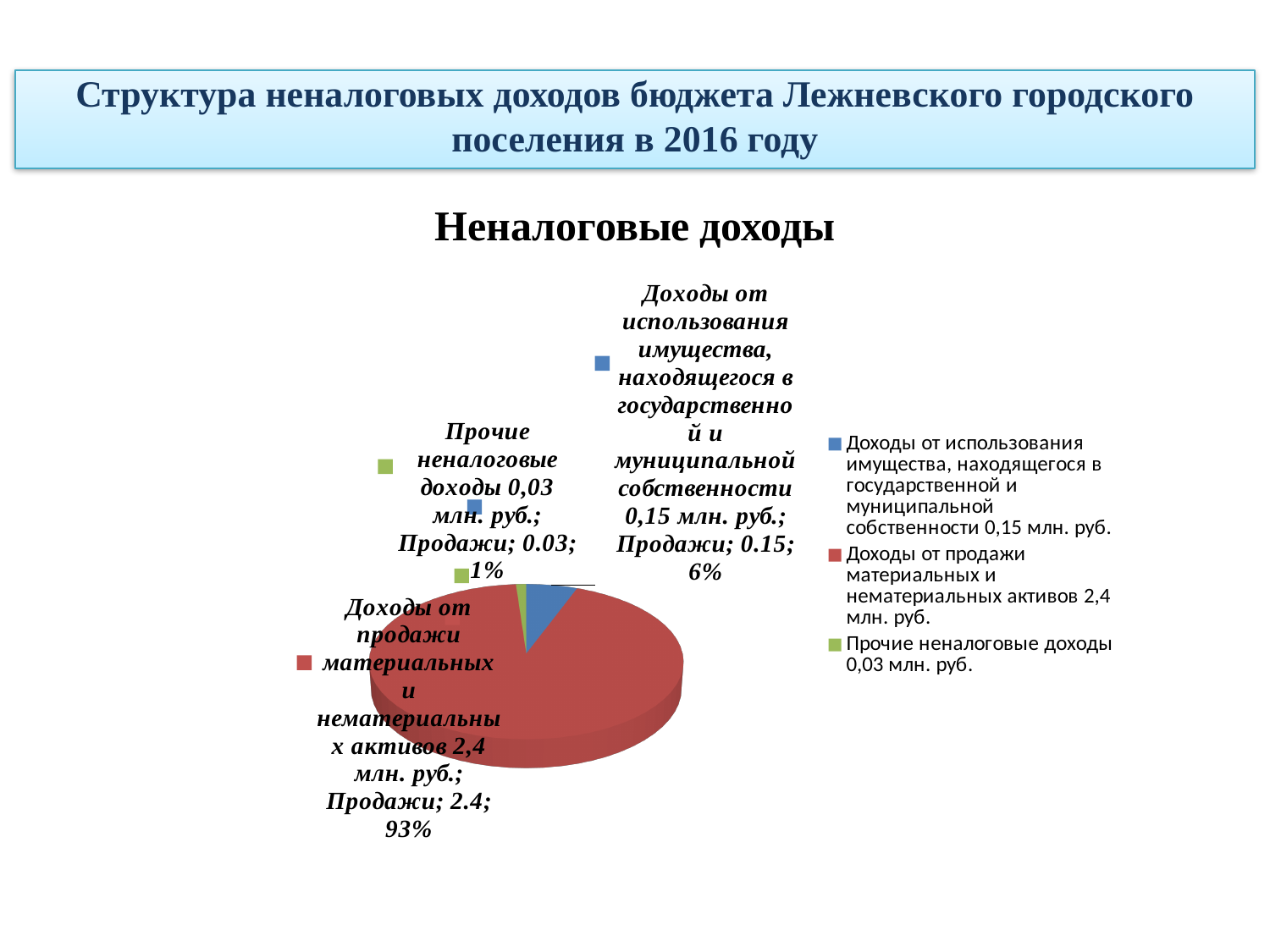

Структура неналоговых доходов бюджета Лежневского городского поселения в 2016 году
Неналоговые доходы

[unsupported chart]